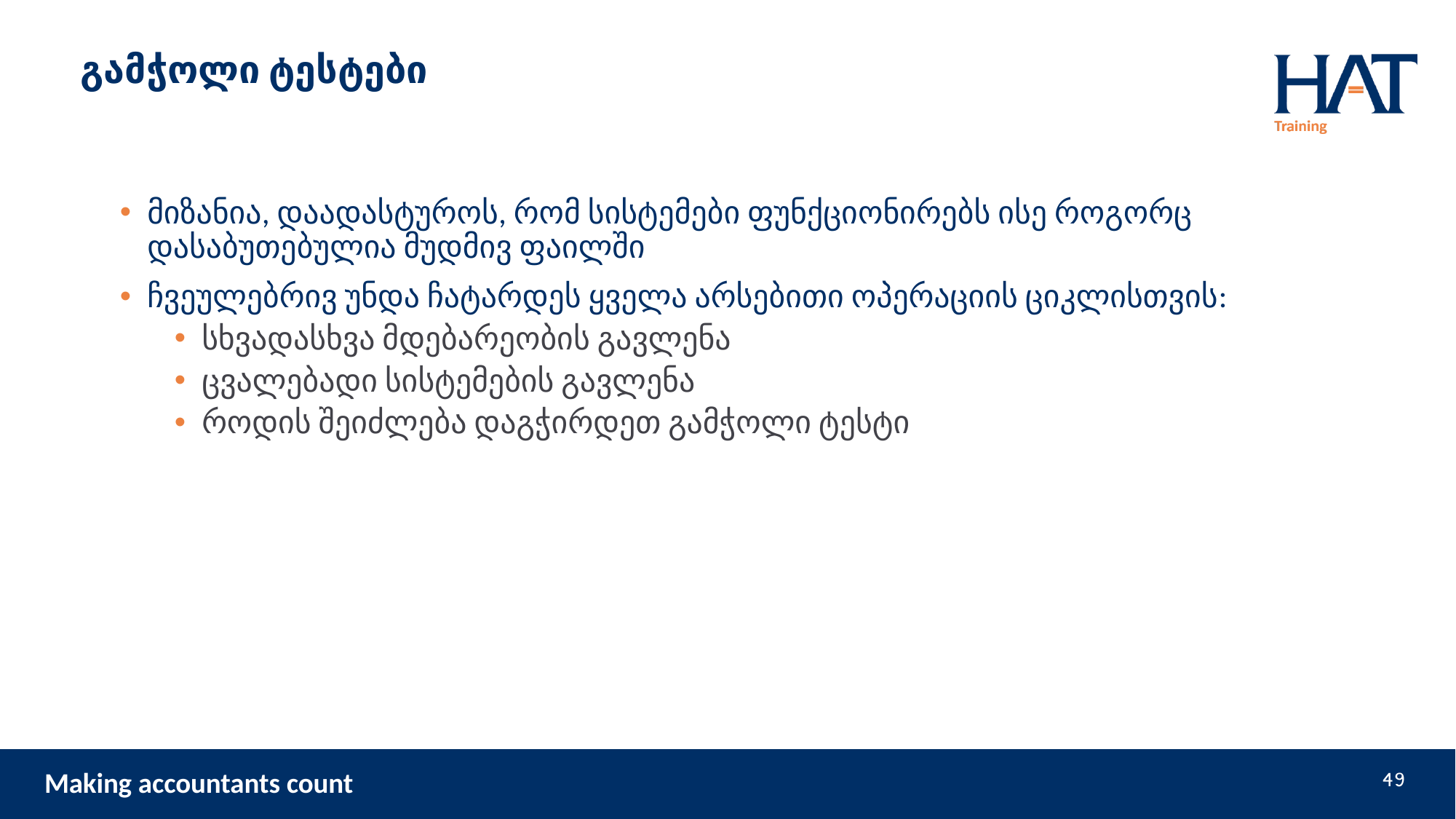

# გამჭოლი ტესტები
მიზანია, დაადასტუროს, რომ სისტემები ფუნქციონირებს ისე როგორც დასაბუთებულია მუდმივ ფაილში
ჩვეულებრივ უნდა ჩატარდეს ყველა არსებითი ოპერაციის ციკლისთვის:
სხვადასხვა მდებარეობის გავლენა
ცვალებადი სისტემების გავლენა
როდის შეიძლება დაგჭირდეთ გამჭოლი ტესტი
49